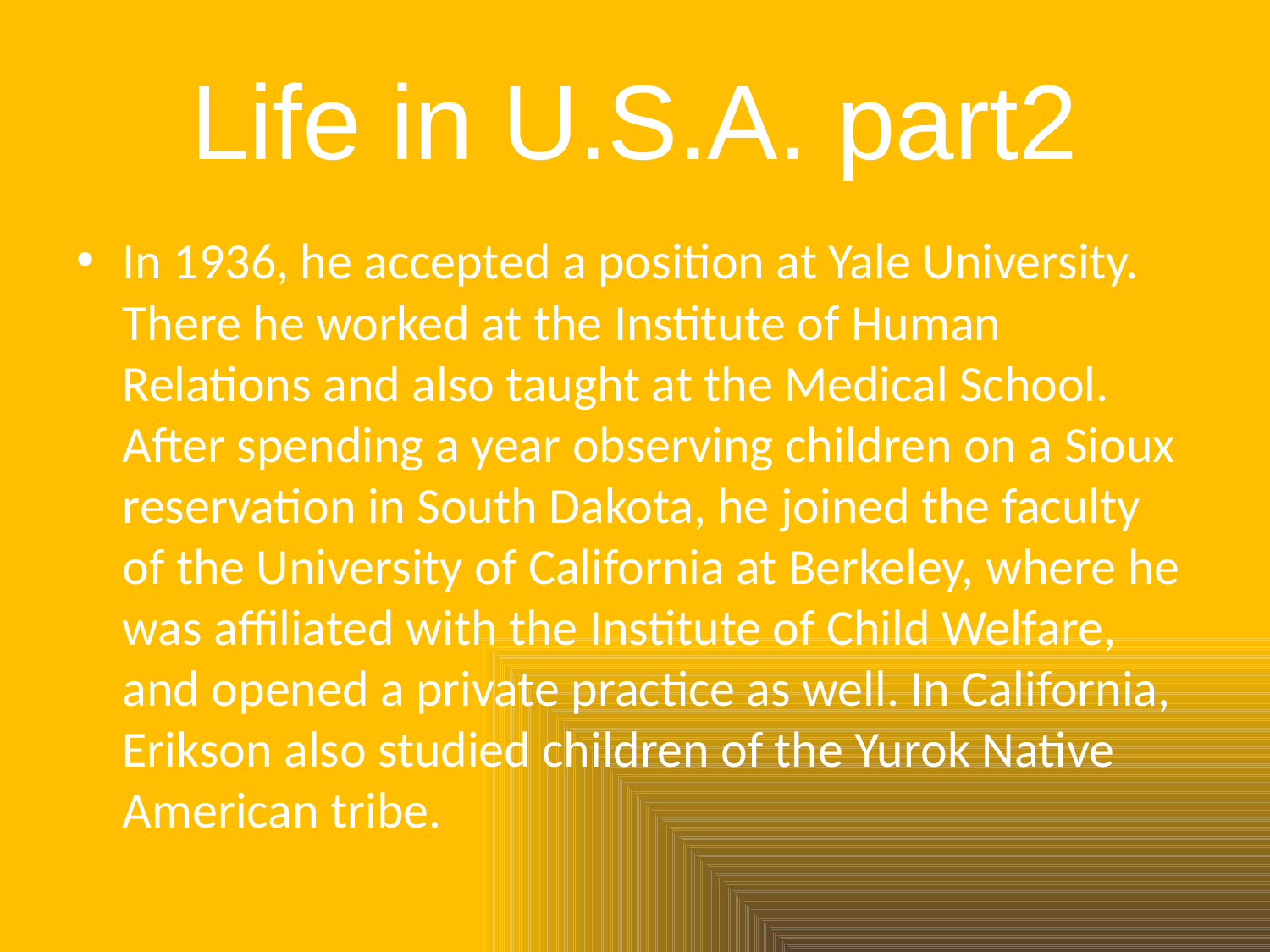

# Life in U.S.A. part2
In 1936, he accepted a position at Yale University. There he worked at the Institute of Human Relations and also taught at the Medical School. After spending a year observing children on a Sioux reservation in South Dakota, he joined the faculty of the University of California at Berkeley, where he was affiliated with the Institute of Child Welfare, and opened a private practice as well. In California, Erikson also studied children of the Yurok Native American tribe.